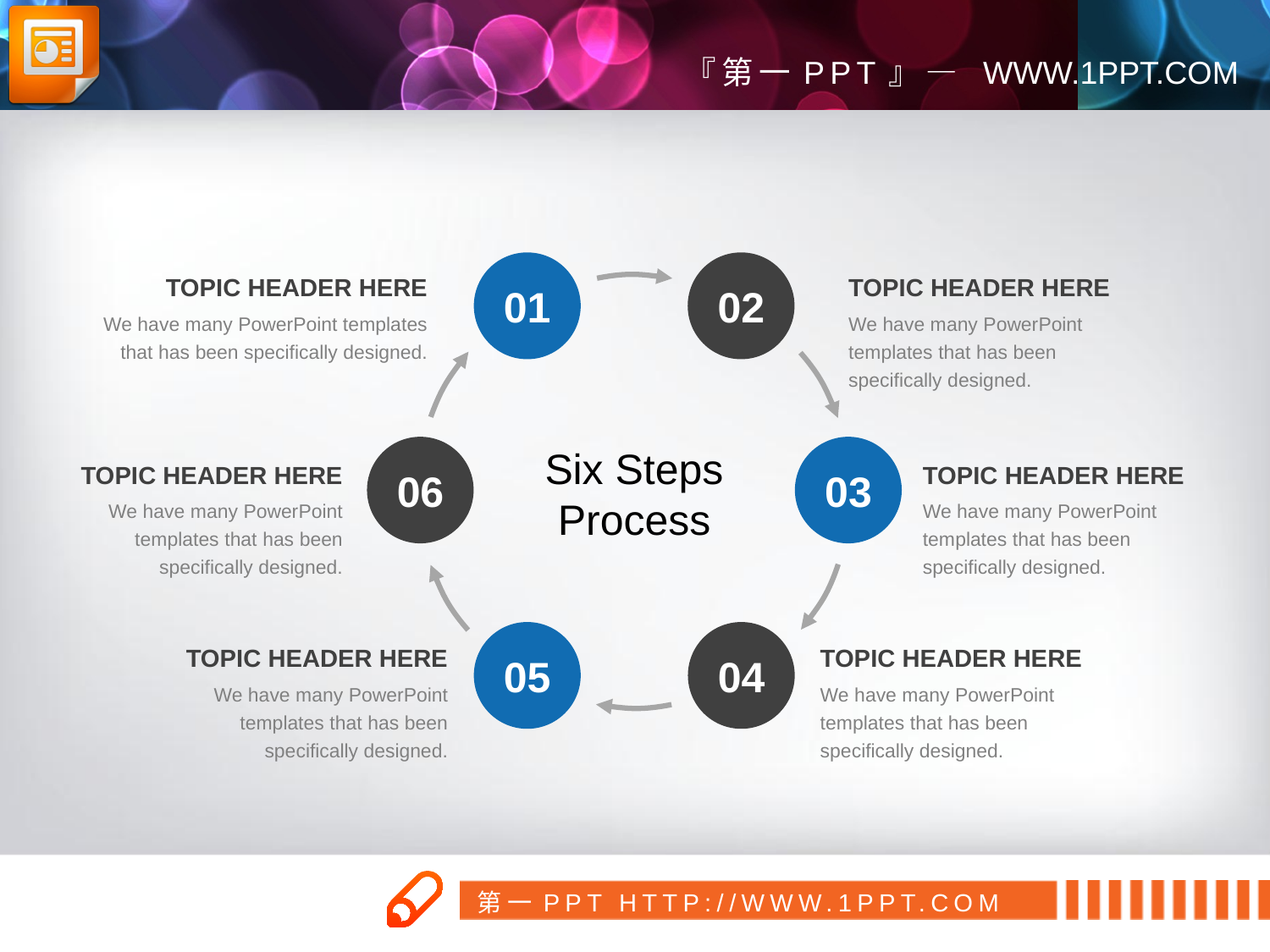

01
02
TOPIC HEADER HERE
We have many PowerPoint templates that has been specifically designed.
TOPIC HEADER HERE
We have many PowerPoint templates that has been specifically designed.

Six Steps
Process
06
03
TOPIC HEADER HERE
We have many PowerPoint templates that has been specifically designed.
TOPIC HEADER HERE
We have many PowerPoint templates that has been specifically designed.
05
04
TOPIC HEADER HERE
We have many PowerPoint templates that has been specifically designed.
TOPIC HEADER HERE
We have many PowerPoint templates that has been specifically designed.